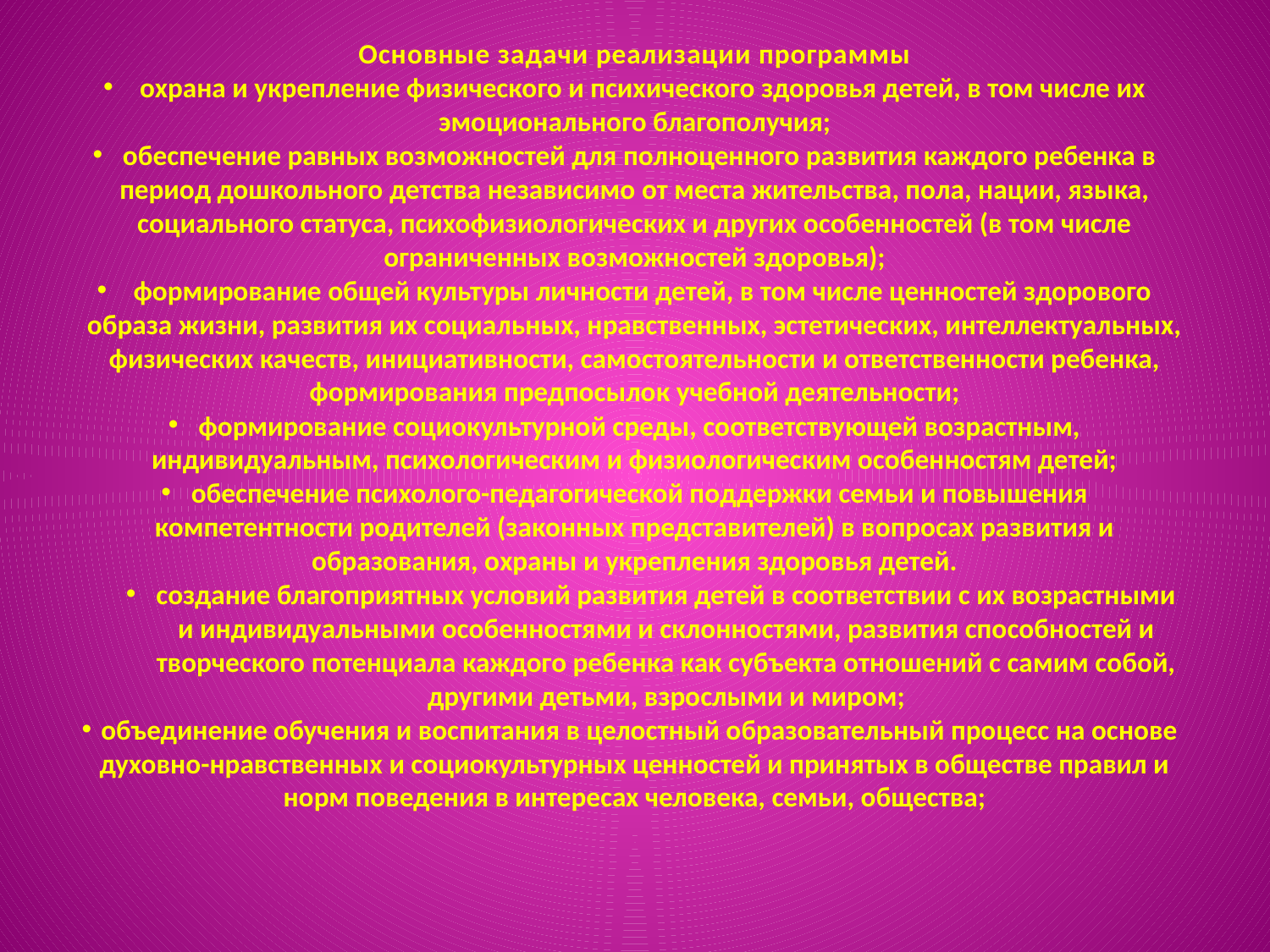

Основные задачи реализации программы
 охрана и укрепление физического и психического здоровья детей, в том числе их эмоционального благополучия;
обеспечение равных возможностей для полноценного развития каждого ребенка в период дошкольного детства независимо от места жительства, пола, нации, языка, социального статуса, психофизиологических и других особенностей (в том числе ограниченных возможностей здоровья);
 формирование общей культуры личности детей, в том числе ценностей здорового образа жизни, развития их социальных, нравственных, эстетических, интеллектуальных, физических качеств, инициативности, самостоятельности и ответственности ребенка, формирования предпосылок учебной деятельности;
формирование социокультурной среды, соответствующей возрастным, индивидуальным, психологическим и физиологическим особенностям детей;
обеспечение психолого-педагогической поддержки семьи и повышения компетентности родителей (законных представителей) в вопросах развития и образования, охраны и укрепления здоровья детей.
создание благоприятных условий развития детей в соответствии с их возрастными и индивидуальными особенностями и склонностями, развития способностей и творческого потенциала каждого ребенка как субъекта отношений с самим собой, другими детьми, взрослыми и миром;
объединение обучения и воспитания в целостный образовательный процесс на основе духовно-нравственных и социокультурных ценностей и принятых в обществе правил и норм поведения в интересах человека, семьи, общества;